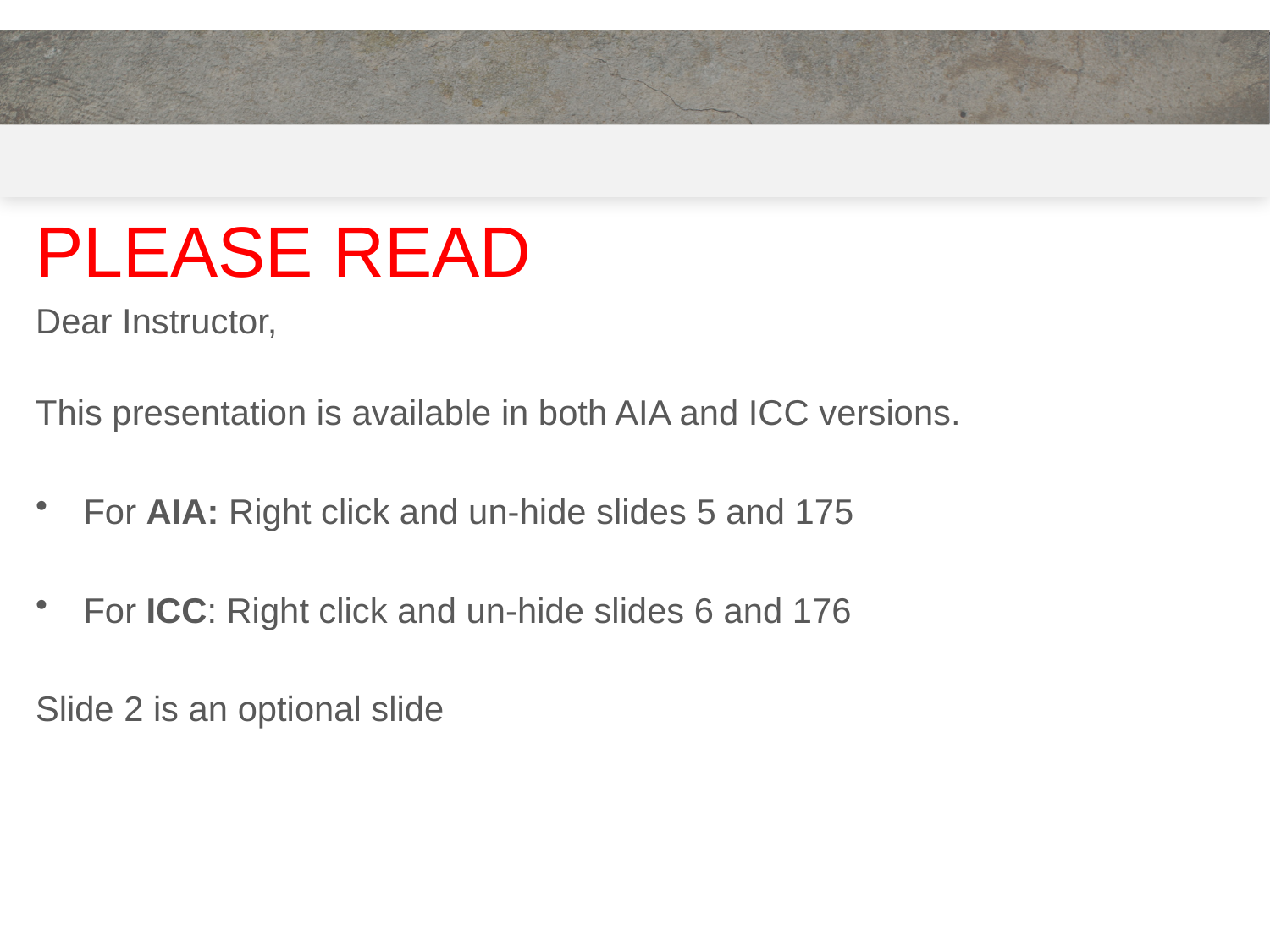

PLEASE READ
Dear Instructor,
This presentation is available in both AIA and ICC versions.

For AIA: Right click and un-hide slides 5 and 175

For ICC: Right click and un-hide slides 6 and 176

Slide 2 is an optional slide